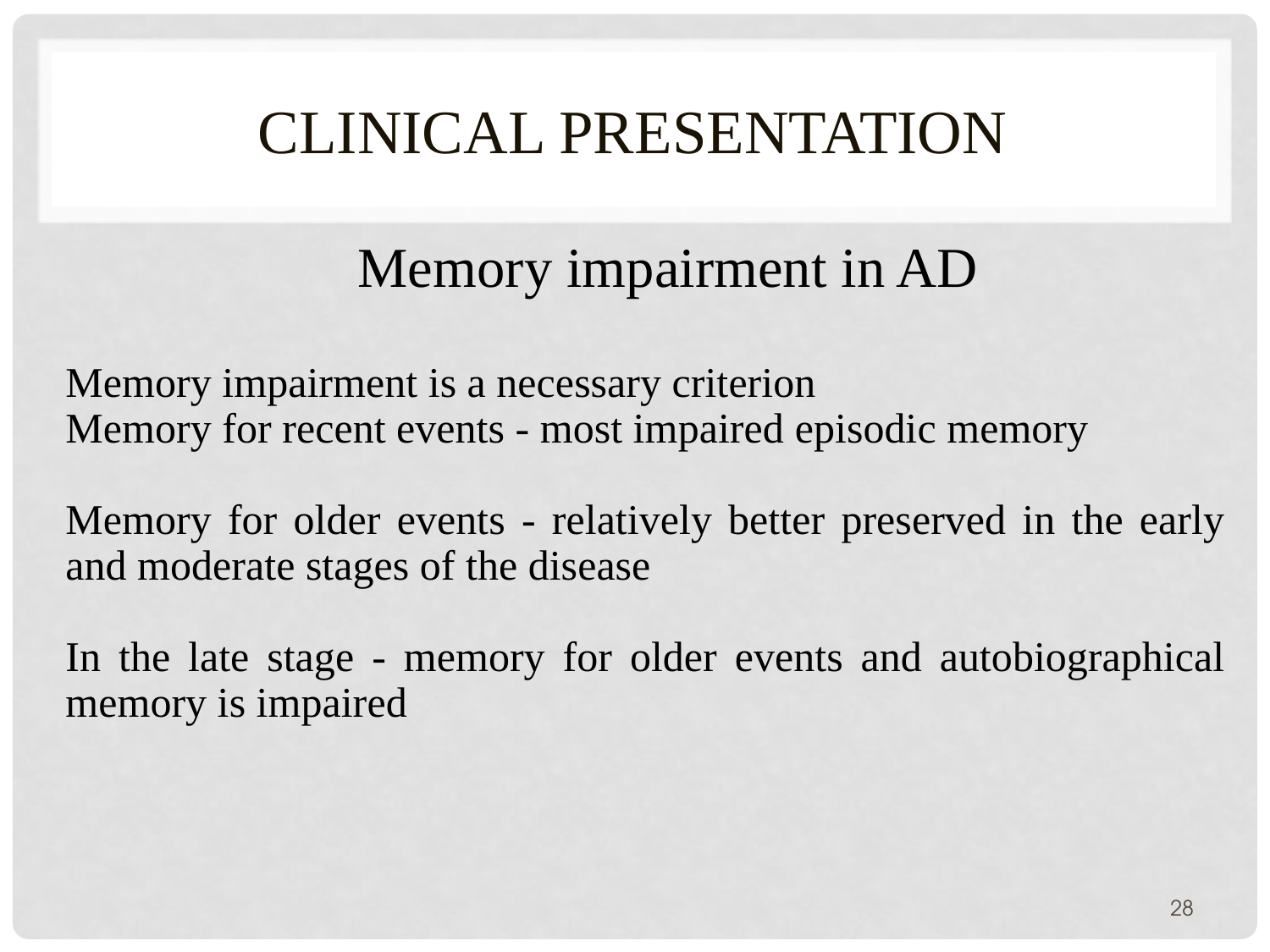

# Clinical presentation
    Memory impairment in AD

Memory impairment is a necessary criterion
Memory for recent events - most impaired episodic memory

Memory for older events - relatively better preserved in the early and moderate stages of the disease

In the late stage - memory for older events and autobiographical memory is impaired

28